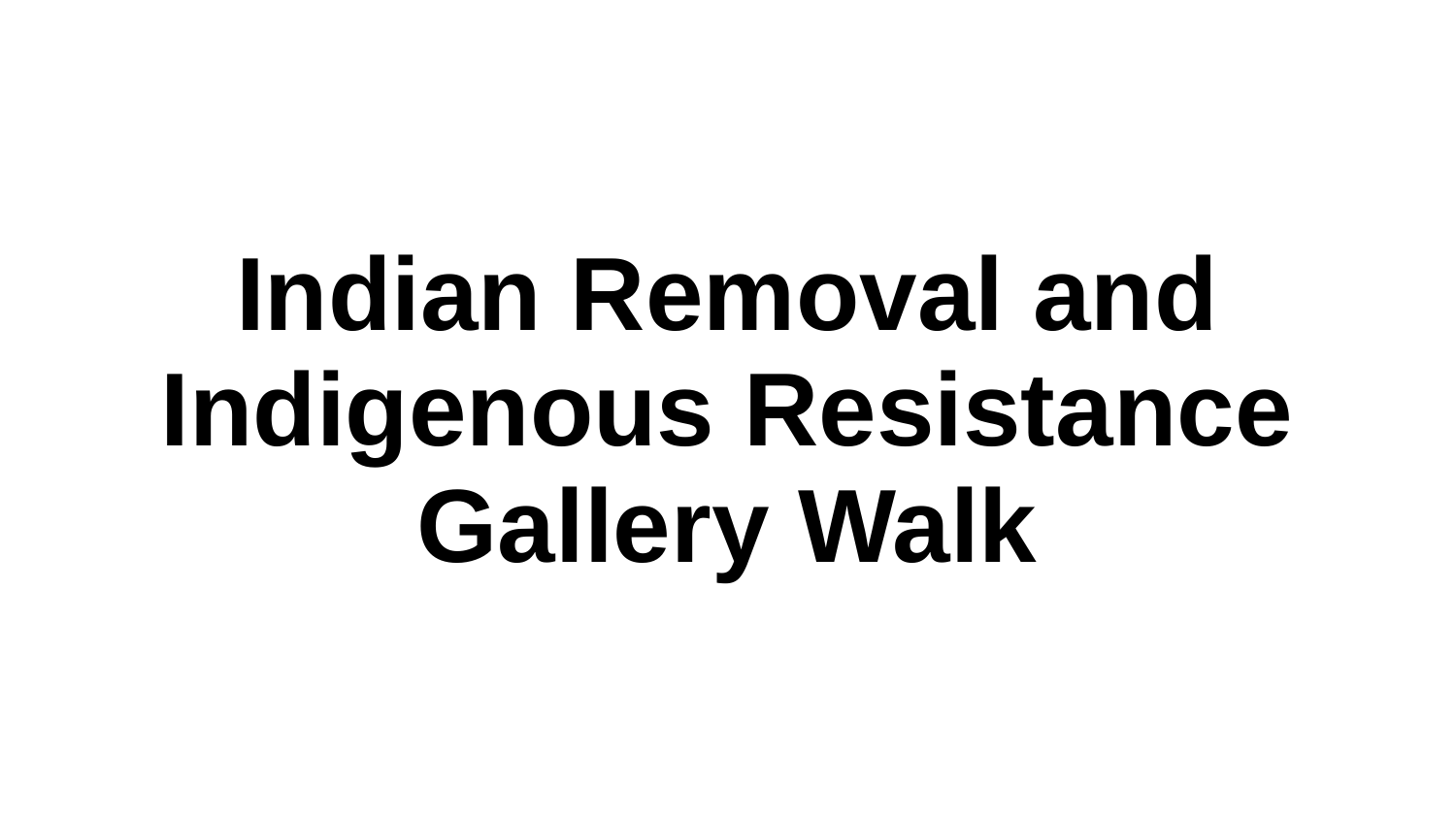

# Indian Removal and Indigenous Resistance
Gallery Walk